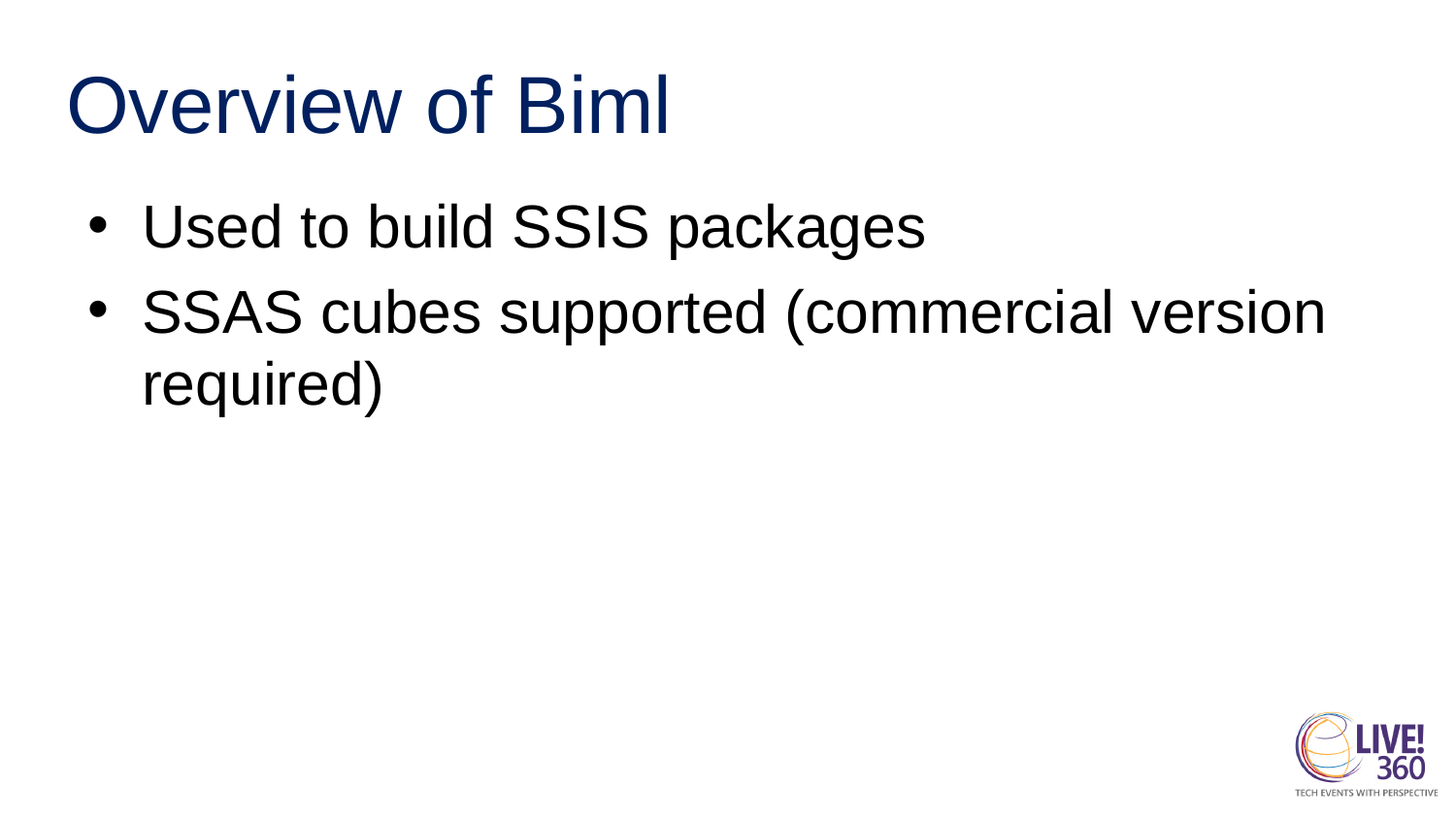

# Overview of Biml
Used to build SSIS packages
SSAS cubes supported (commercial version required)